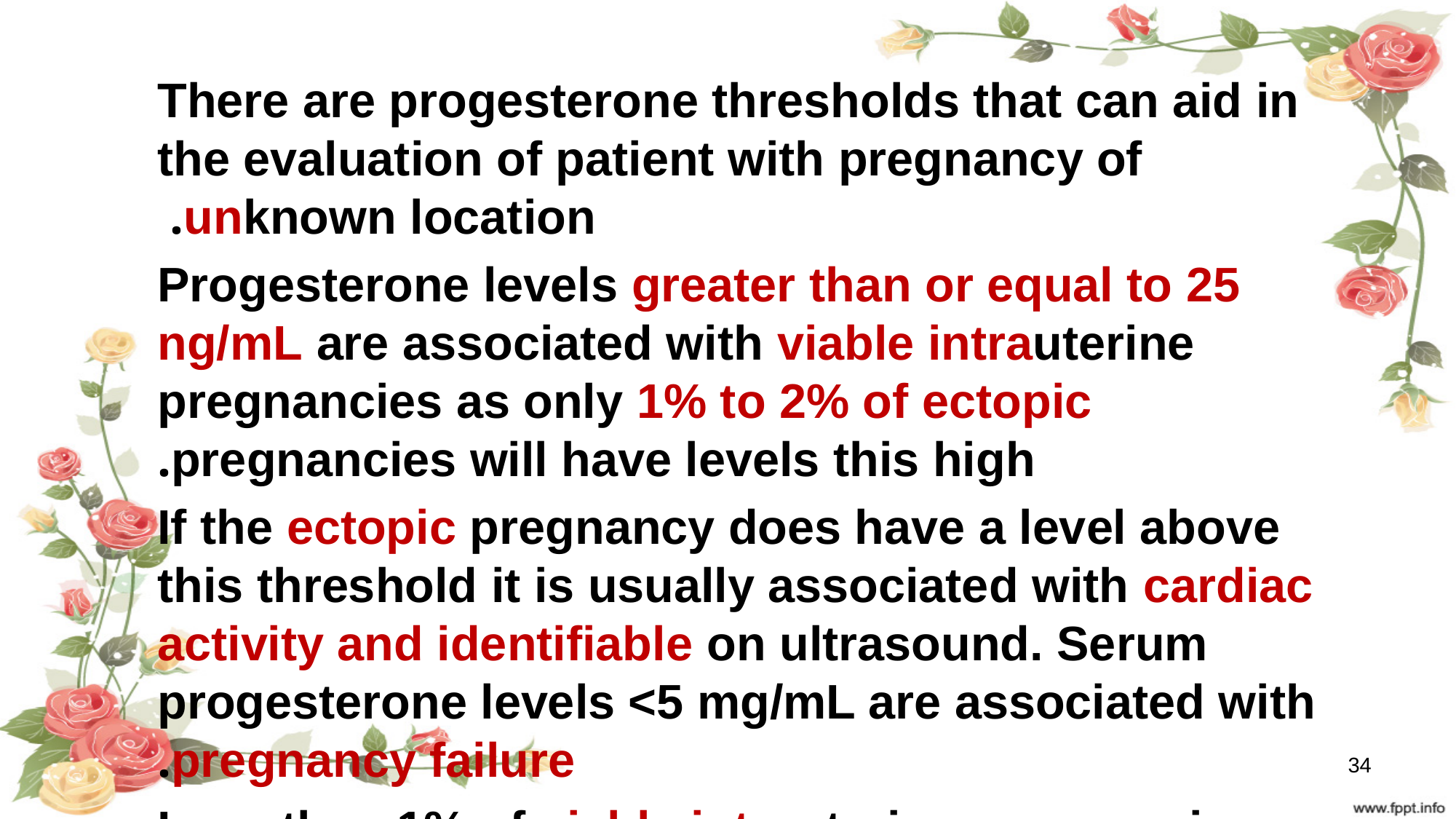

There are progesterone thresholds that can aid in the evaluation of patient with pregnancy of unknown location.
Progesterone levels greater than or equal to 25 ng/mL are associated with viable intrauterine pregnancies as only 1% to 2% of ectopic pregnancies will have levels this high.
If the ectopic pregnancy does have a level above this threshold it is usually associated with cardiac activity and identifiable on ultrasound. Serum progesterone levels <5 mg/mL are associated with pregnancy failure.
 Less than 1% of viable intrauterine pregnancies are below this cut-off
34